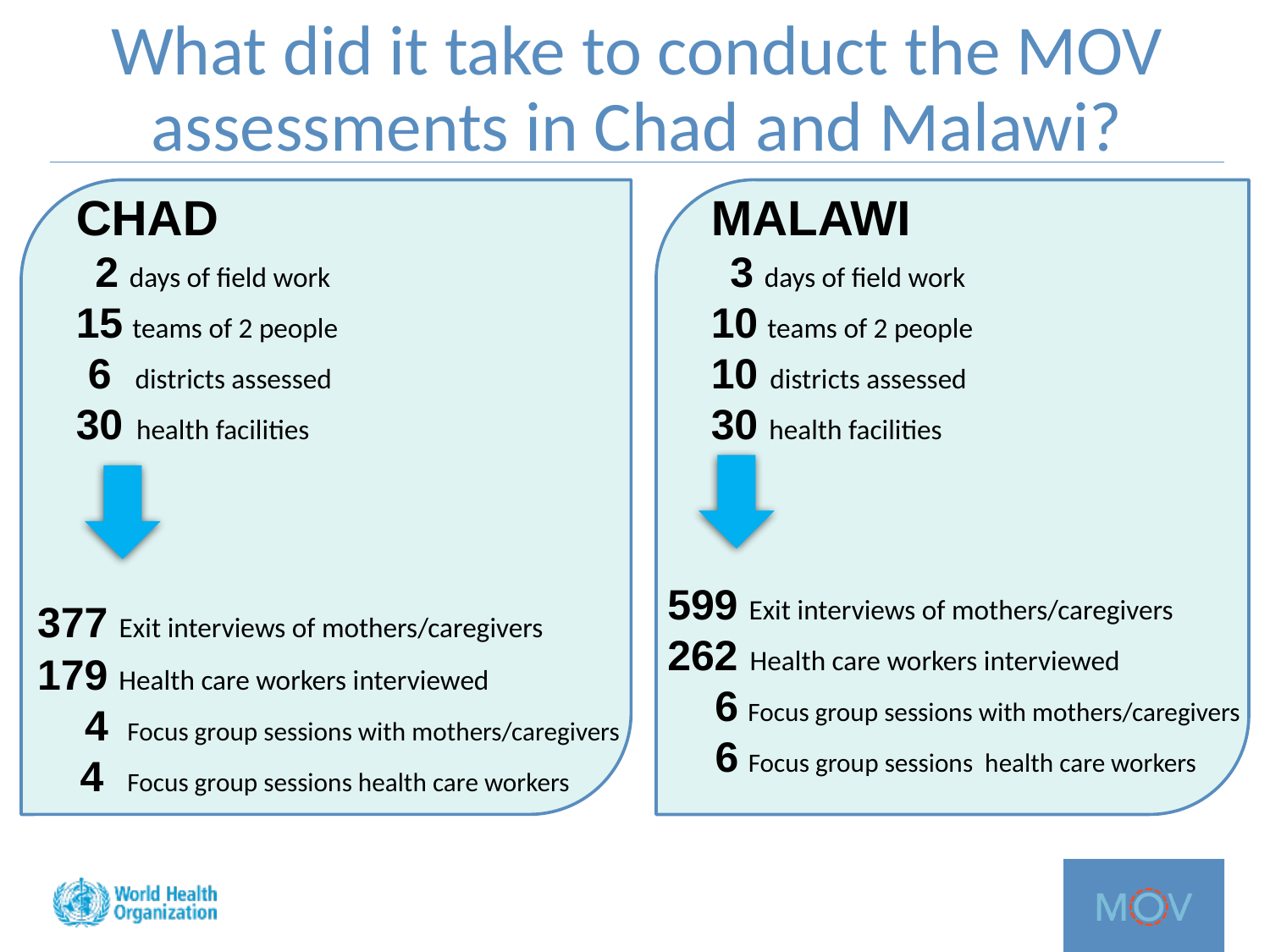

# What did it take to conduct the MOV assessments in Chad and Malawi?

CHAD
  2  days of field work
15 teams of 2 people
 6  districts assessed
30  health facilities

MALAWI
  3  days of field work
10 teams of 2 people
10 districts assessed
30  health facilities

599  Exit interviews of mothers/caregivers
262 Health care workers interviewed
    6 Focus group sessions with mothers/caregivers
     6 Focus group sessions  health care workers
377 Exit interviews of mothers/caregivers
179  Health care workers interviewed
    4  Focus group sessions with mothers/caregivers
    4  Focus group sessions health care workers